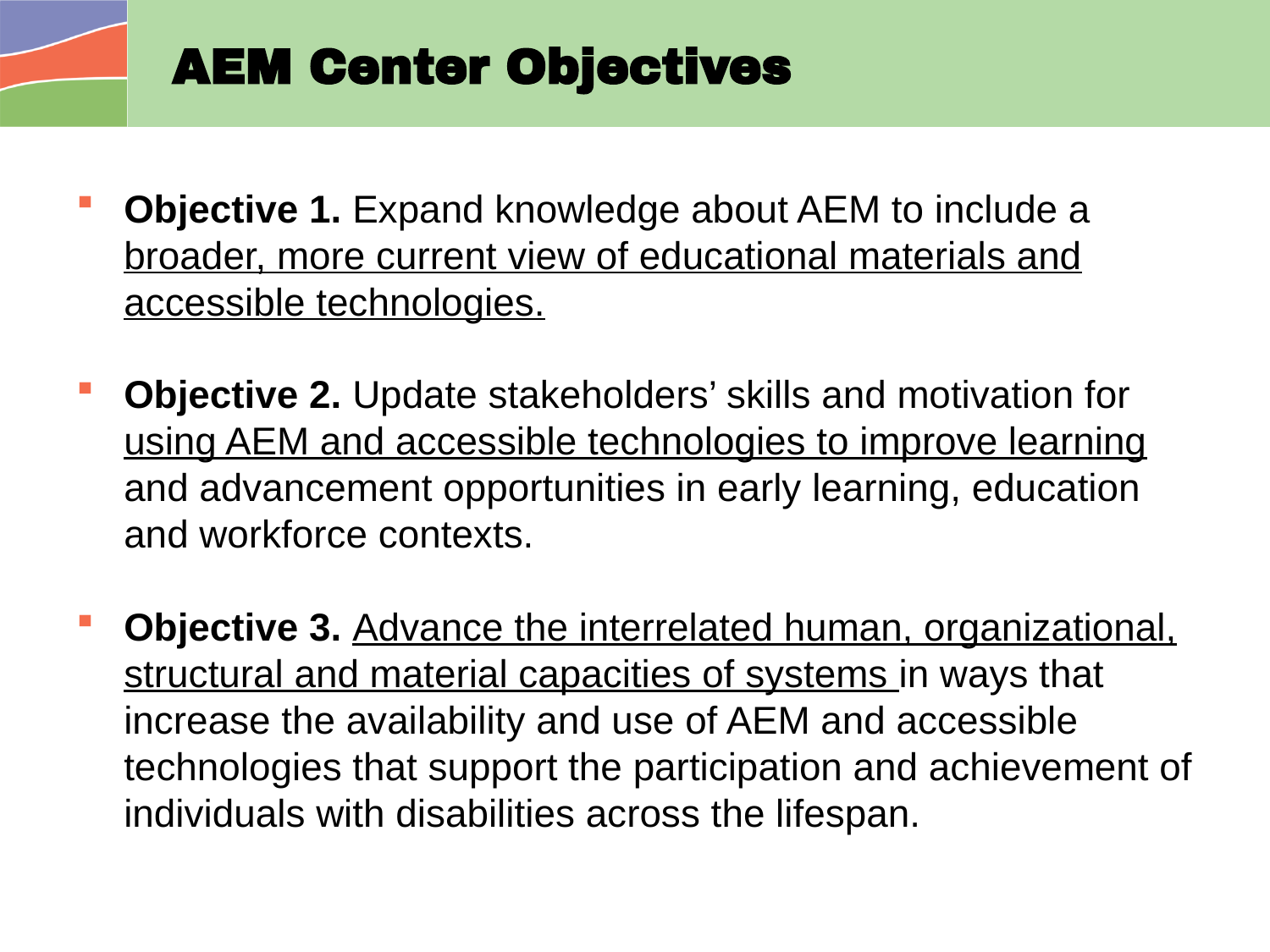

# AEM Center Objectives

Objective 1. Expand knowledge about AEM to include a broader, more current view of educational materials and accessible technologies.

Objective 2. Update stakeholders’ skills and motivation for using AEM and accessible technologies to improve learning and advancement opportunities in early learning, education and workforce contexts.

Objective 3. Advance the interrelated human, organizational, structural and material capacities of systems in ways that increase the availability and use of AEM and accessible technologies that support the participation and achievement of individuals with disabilities across the lifespan.